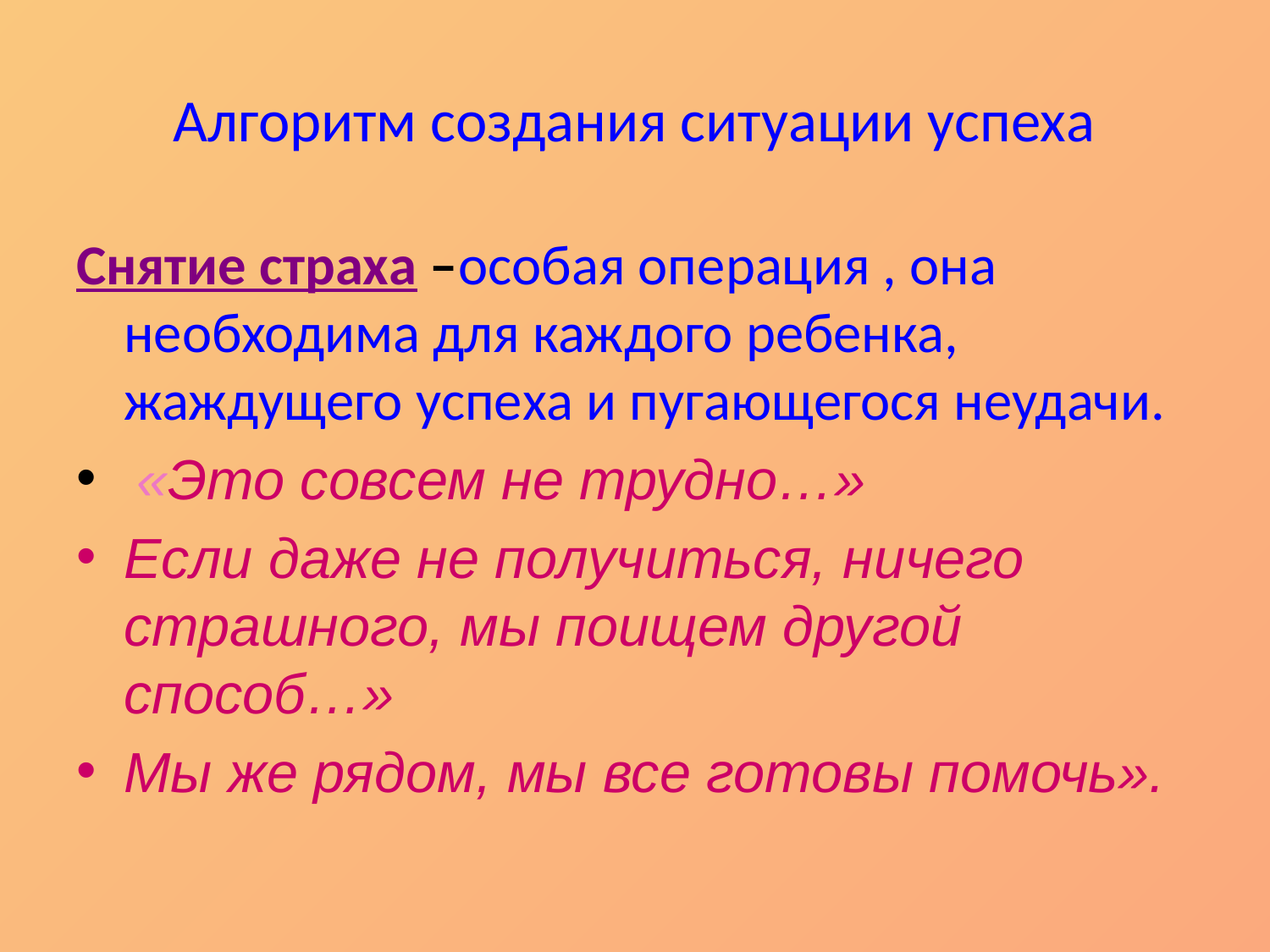

# Алгоритм создания ситуации успеха
Снятие страха –особая операция , она необходима для каждого ребенка, жаждущего успеха и пугающегося неудачи.
 «Это совсем не трудно…»
Если даже не получиться, ничего страшного, мы поищем другой способ…»
Мы же рядом, мы все готовы помочь».